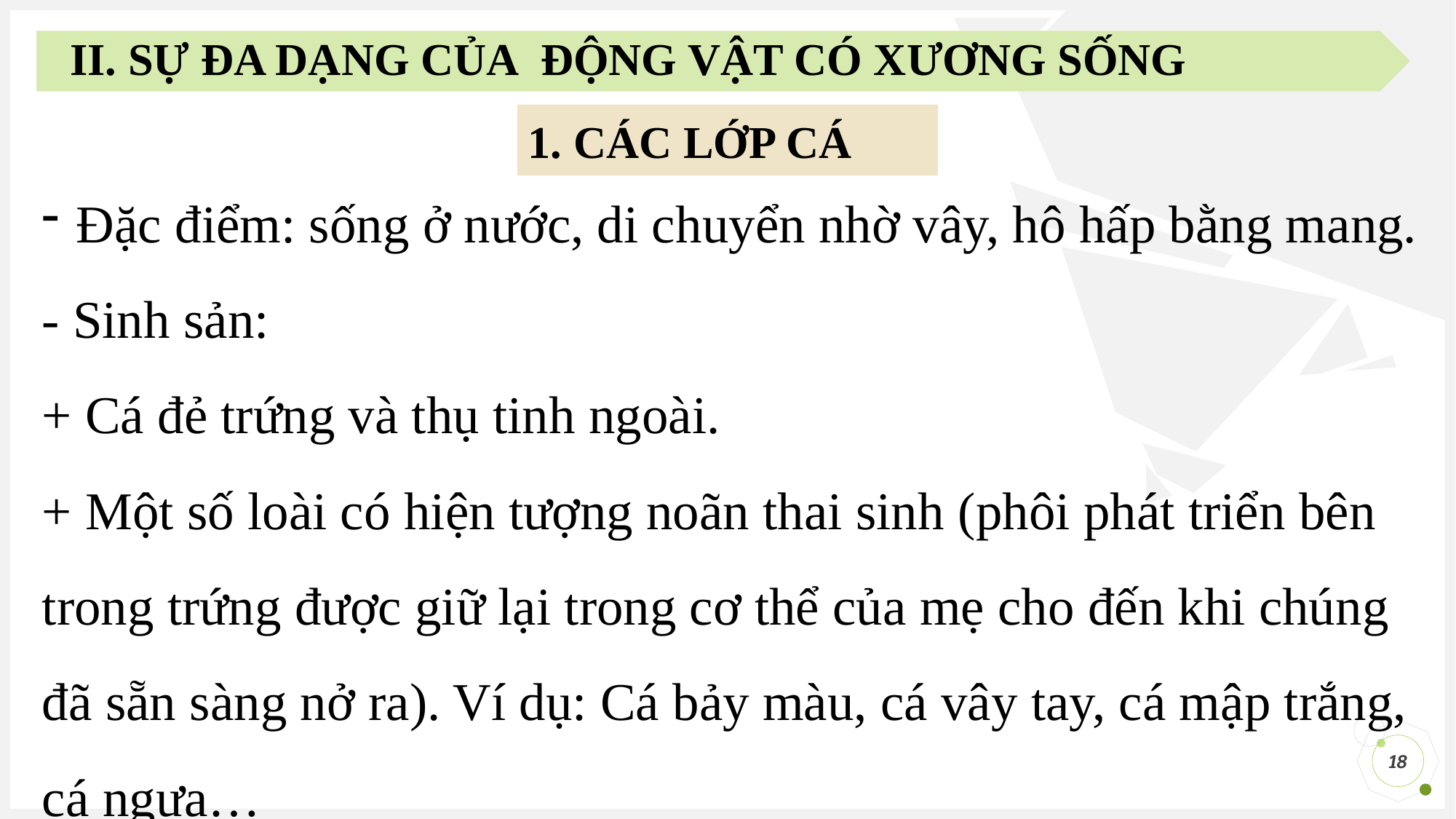

II. SỰ ĐA DẠNG CỦA  ĐỘNG VẬT CÓ XƯƠNG SỐNG
1. CÁC LỚP CÁ
Đặc điểm: sống ở nước, di chuyển nhờ vây, hô hấp bằng mang.
- Sinh sản:
+ Cá đẻ trứng và thụ tinh ngoài.
+ Một số loài có hiện tượng noãn thai sinh (phôi phát triển bên trong trứng được giữ lại trong cơ thể của mẹ cho đến khi chúng đã sẵn sàng nở ra). Ví dụ: Cá bảy màu, cá vây tay, cá mập trắng, cá ngựa…
18